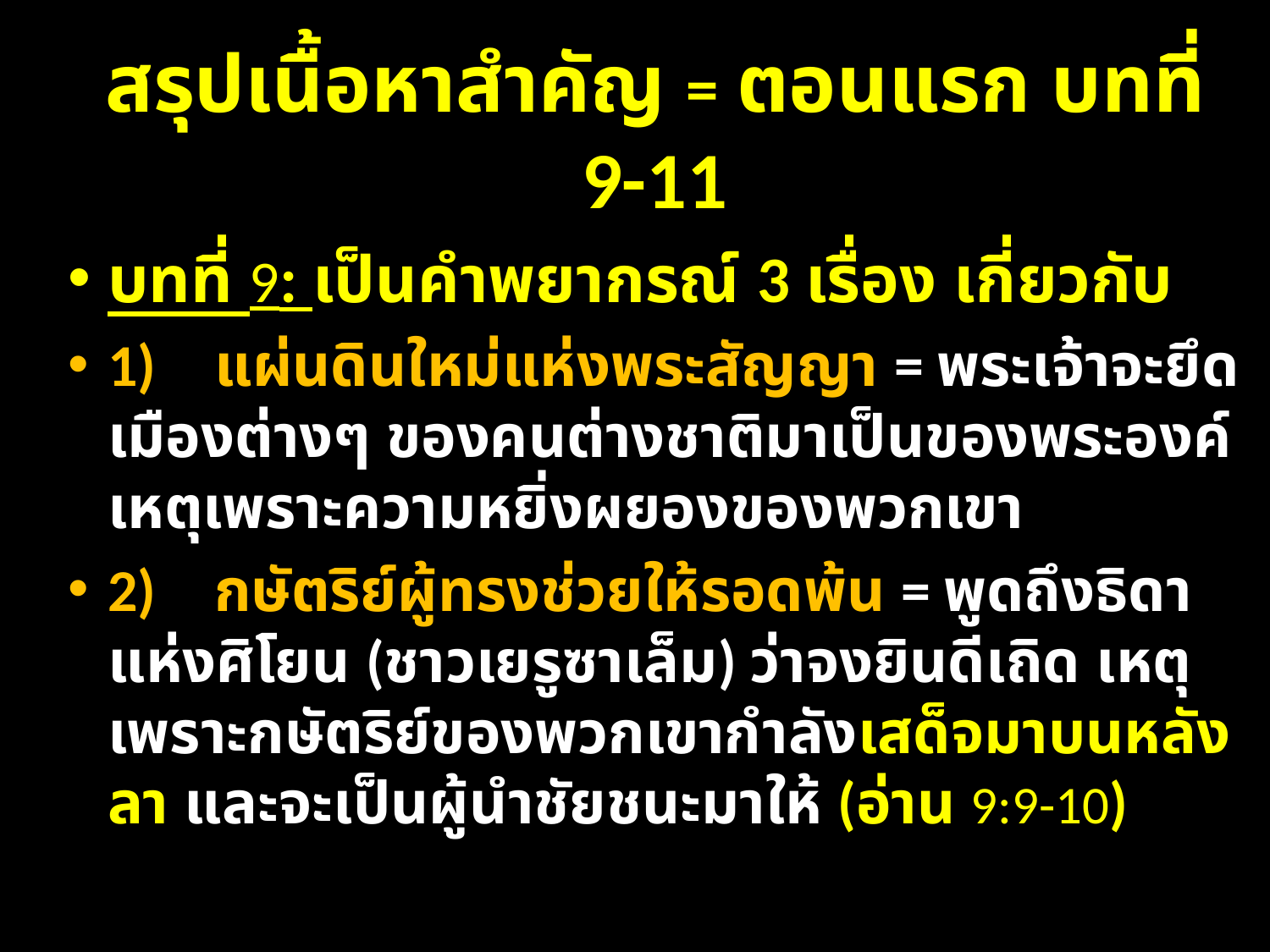

สรุปเนื้อหาสำคัญ = ตอนแรก บทที่ 9-11
บทที่ 9: เป็นคำพยากรณ์ 3 เรื่อง เกี่ยวกับ
1)	แผ่นดินใหม่แห่งพระสัญญา = พระเจ้าจะยึดเมืองต่างๆ ของคนต่างชาติมาเป็นของพระองค์ เหตุเพราะความหยิ่งผยองของพวกเขา
2)	กษัตริย์ผู้ทรงช่วยให้รอดพ้น = พูดถึงธิดาแห่งศิโยน (ชาวเยรูซาเล็ม) ว่าจงยินดีเถิด เหตุเพราะกษัตริย์ของพวกเขากำลังเสด็จมาบนหลังลา และจะเป็นผู้นำชัยชนะมาให้ (อ่าน 9:9-10)